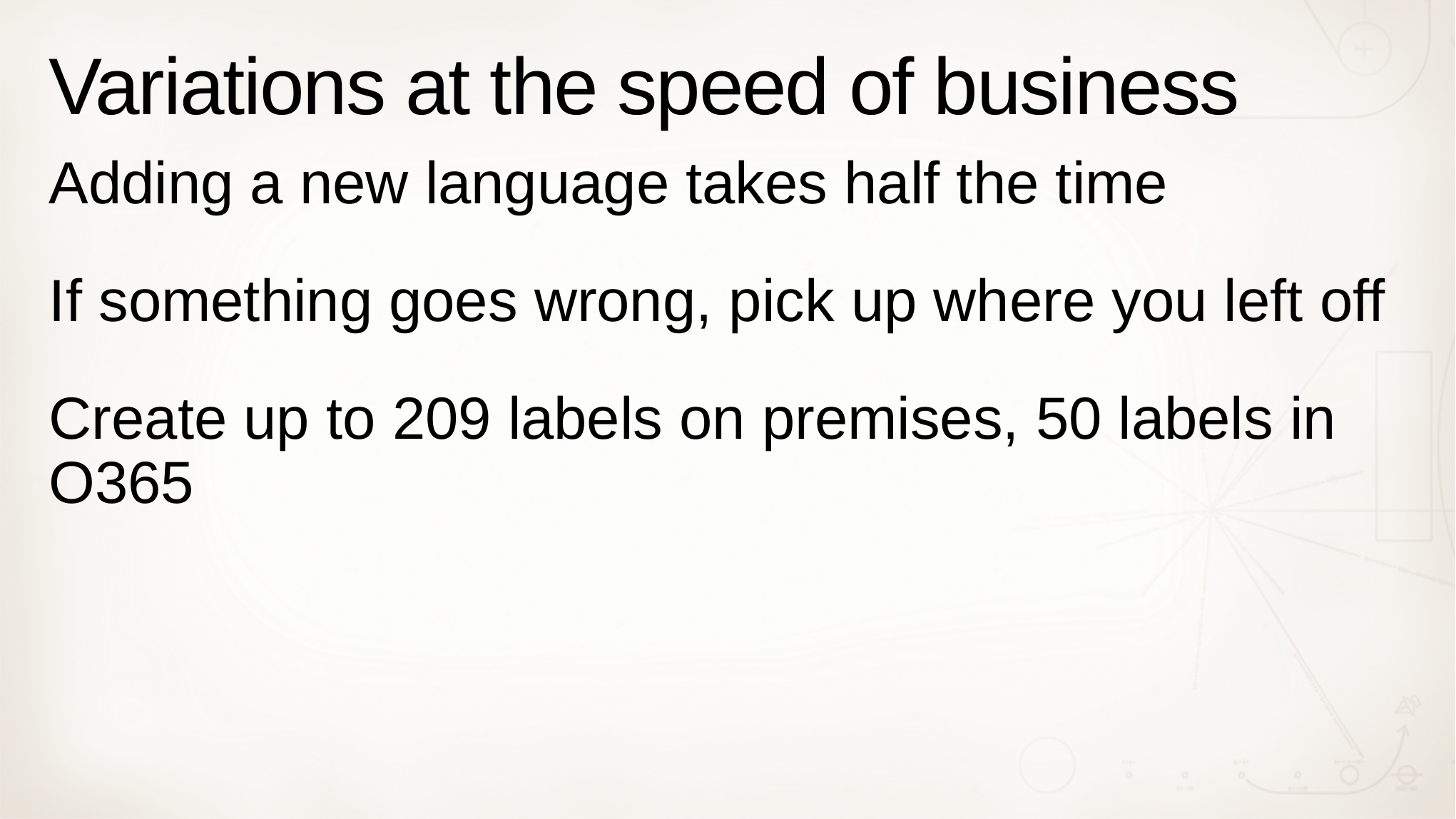

# Variations at the speed of business
Adding a new language takes half the time
If something goes wrong, pick up where you left off
Create up to 209 labels on premises, 50 labels in O365